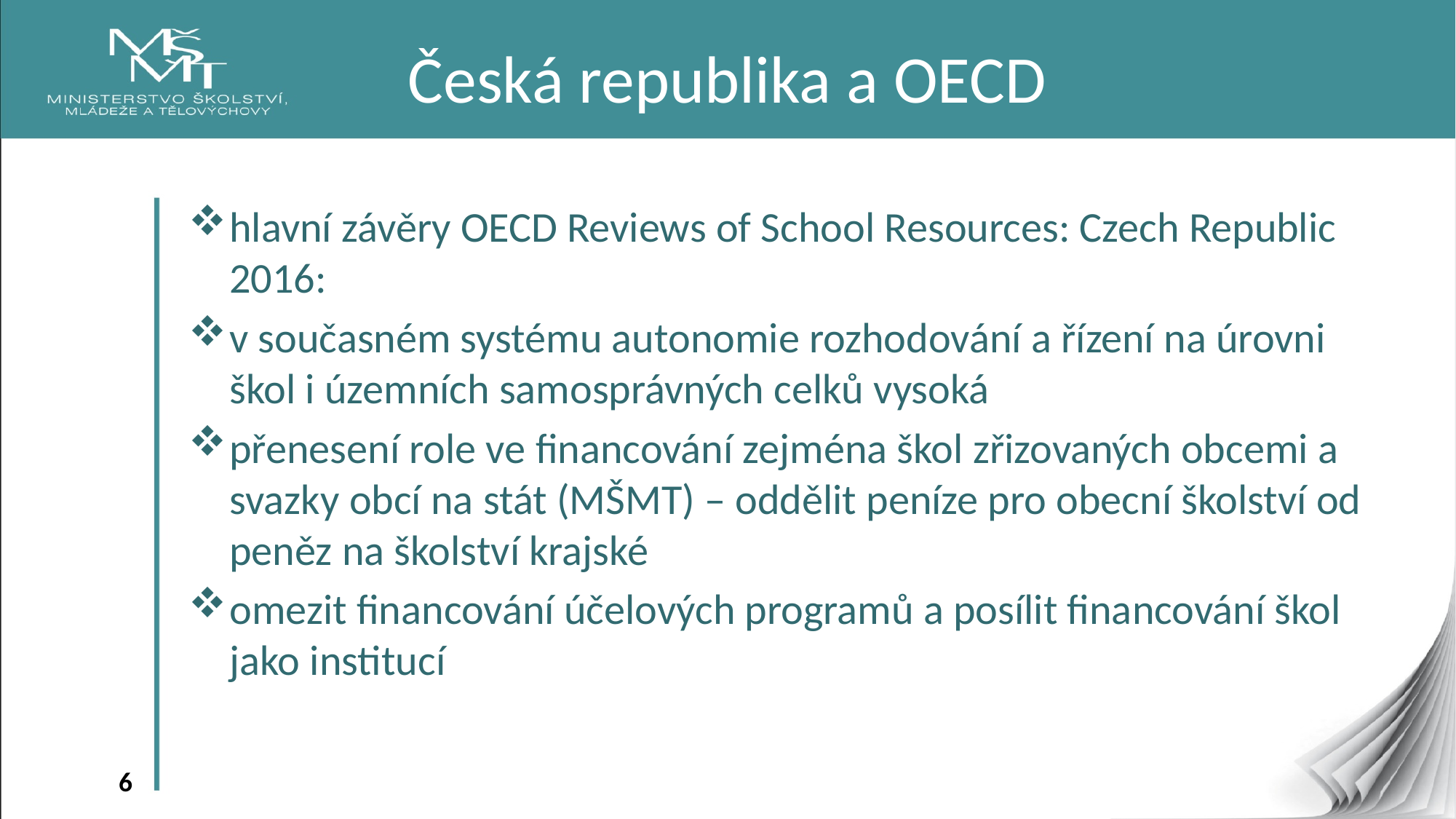

# Česká republika a OECD
hlavní závěry OECD Reviews of School Resources: Czech Republic 2016:
v současném systému autonomie rozhodování a řízení na úrovni škol i územních samosprávných celků vysoká
přenesení role ve financování zejména škol zřizovaných obcemi a svazky obcí na stát (MŠMT) – oddělit peníze pro obecní školství od peněz na školství krajské
omezit financování účelových programů a posílit financování škol jako institucí